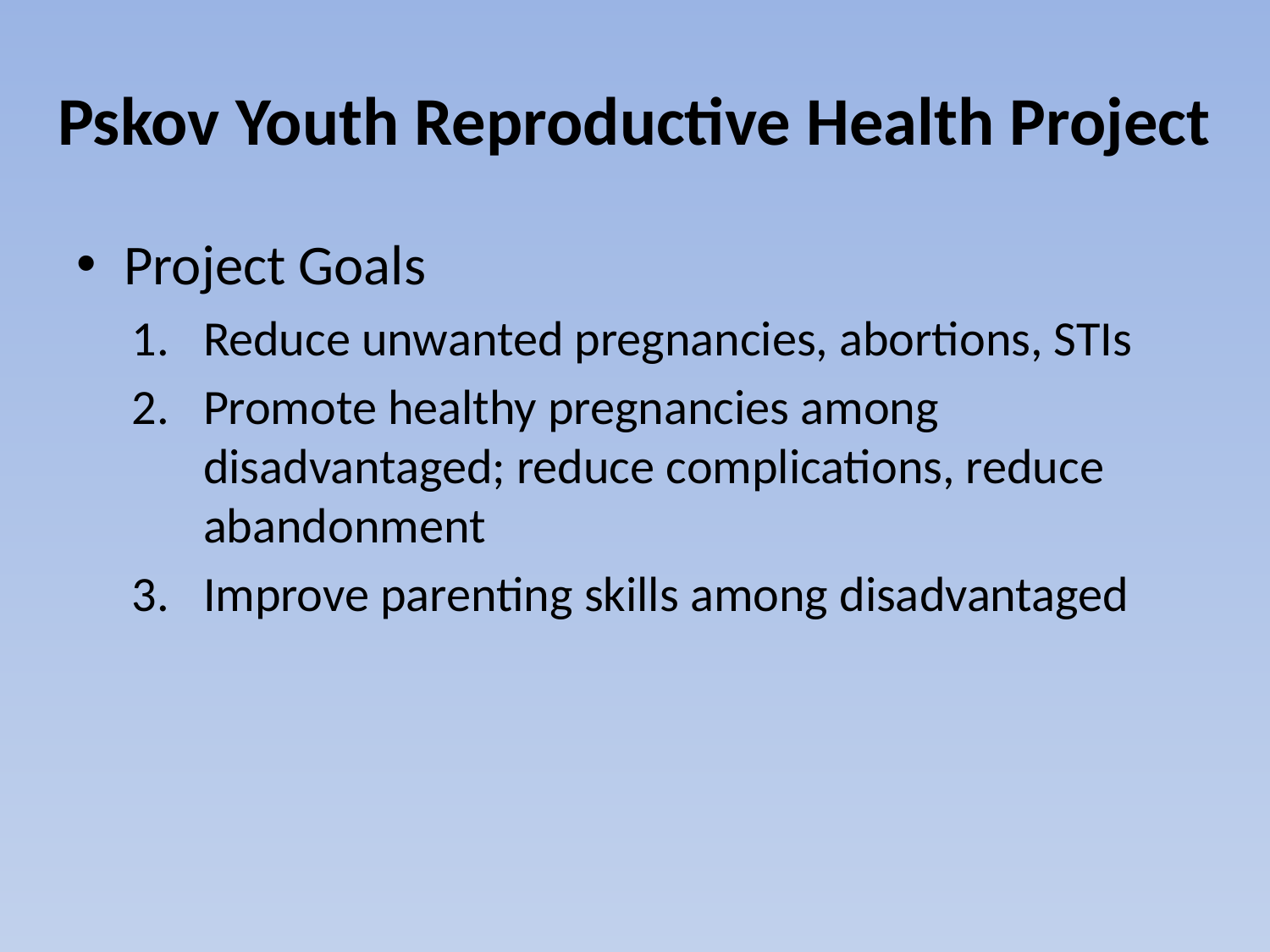

# Pskov Youth Reproductive Health Project
Project Goals
Reduce unwanted pregnancies, abortions, STIs
Promote healthy pregnancies among disadvantaged; reduce complications, reduce abandonment
Improve parenting skills among disadvantaged